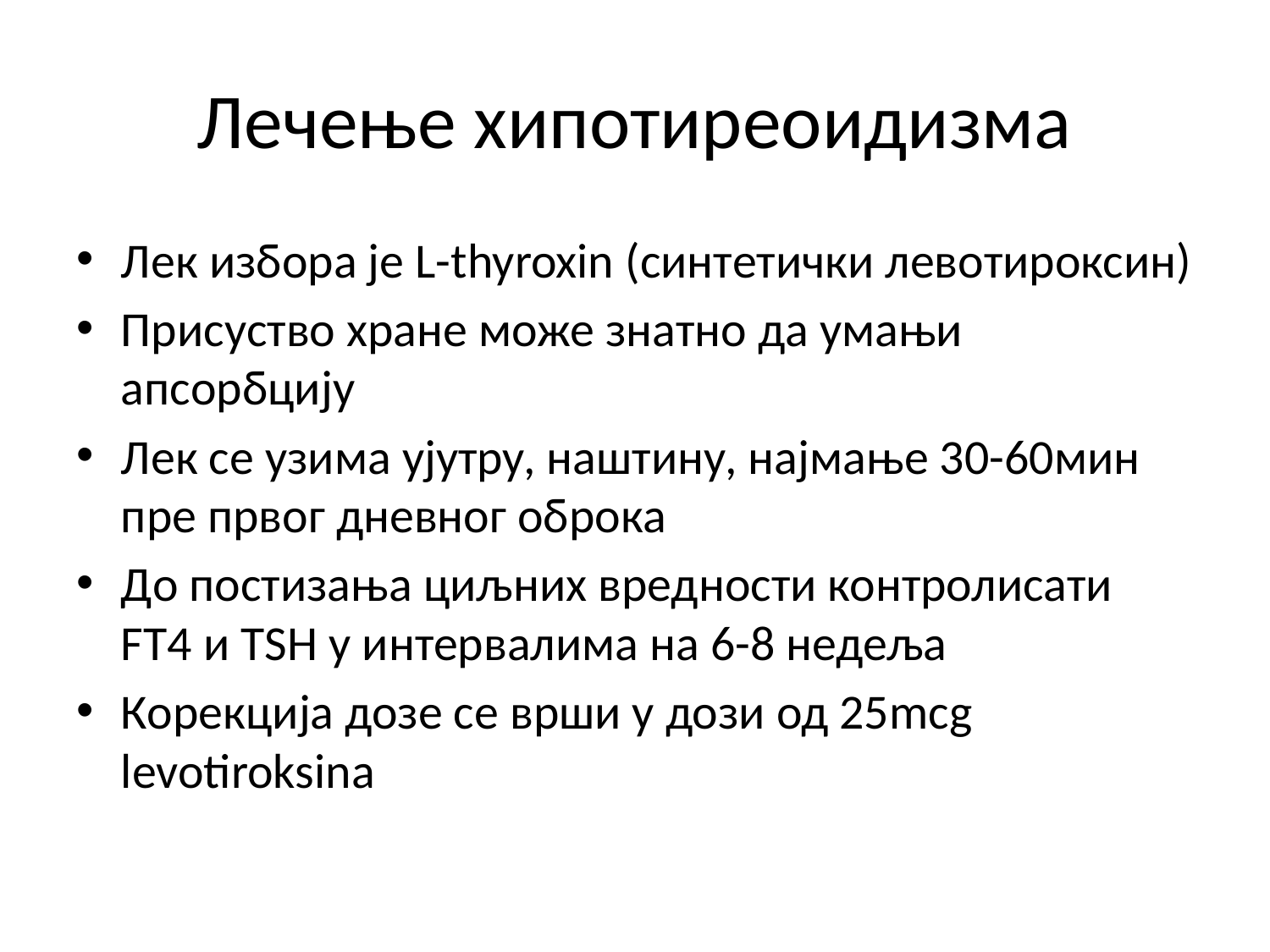

# Лечење хипотиреоидизма
Лек избора је L-thyroxin (синтетички левотироксин)
Присуство хране може знатно да умањи апсорбцију
Лек се узима ујутру, наштину, најмање 30-60мин пре првог дневног оброка
До постизања циљних вредности контролисати FT4 и TSH у интервалима на 6-8 недеља
Корекција дозе се врши у дози од 25mcg levotiroksina